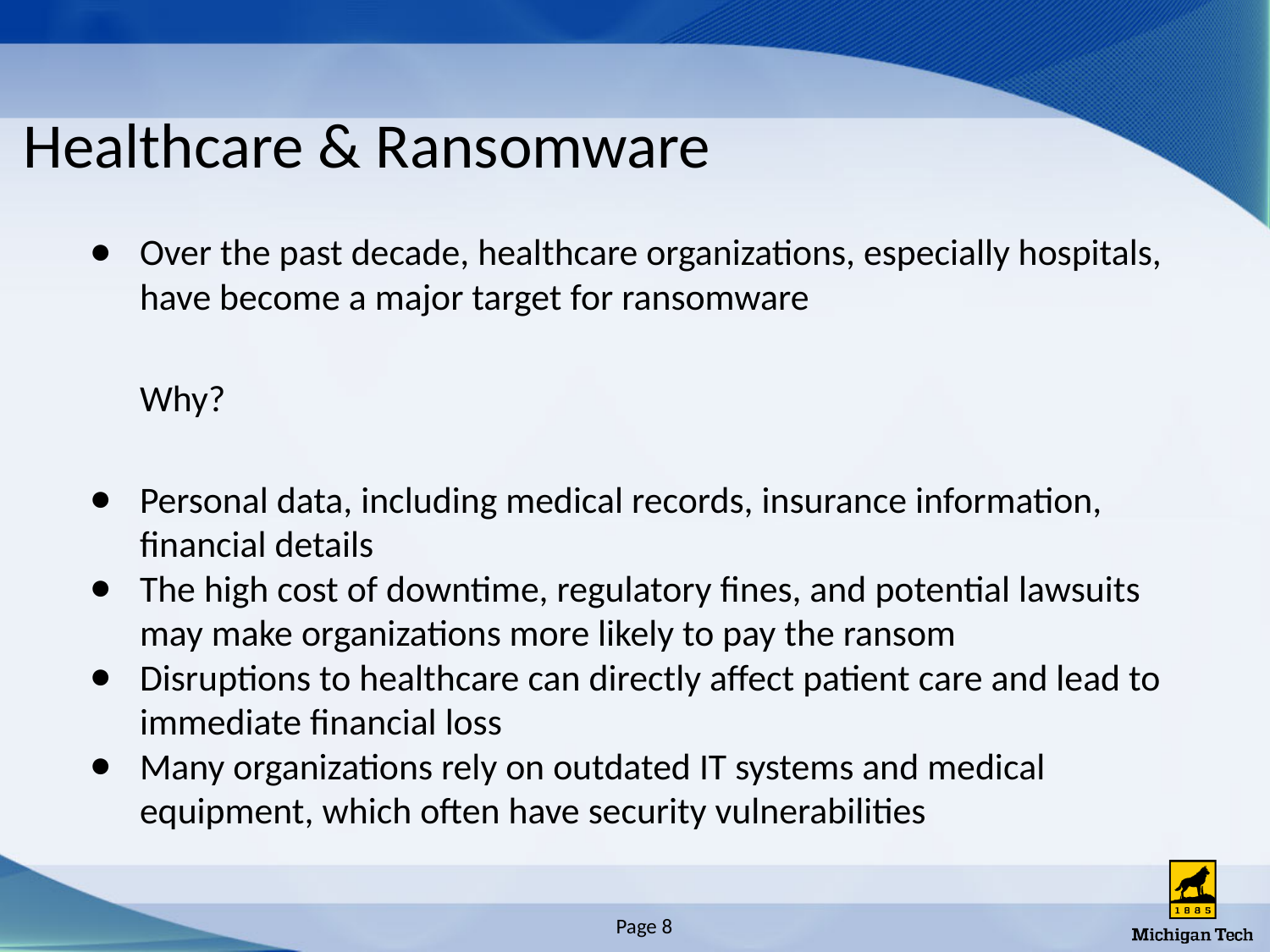

# Healthcare & Ransomware
Over the past decade, healthcare organizations, especially hospitals, have become a major target for ransomware

Why?

Personal data, including medical records, insurance information, financial details
The high cost of downtime, regulatory fines, and potential lawsuits may make organizations more likely to pay the ransom
Disruptions to healthcare can directly affect patient care and lead to immediate financial loss
Many organizations rely on outdated IT systems and medical equipment, which often have security vulnerabilities